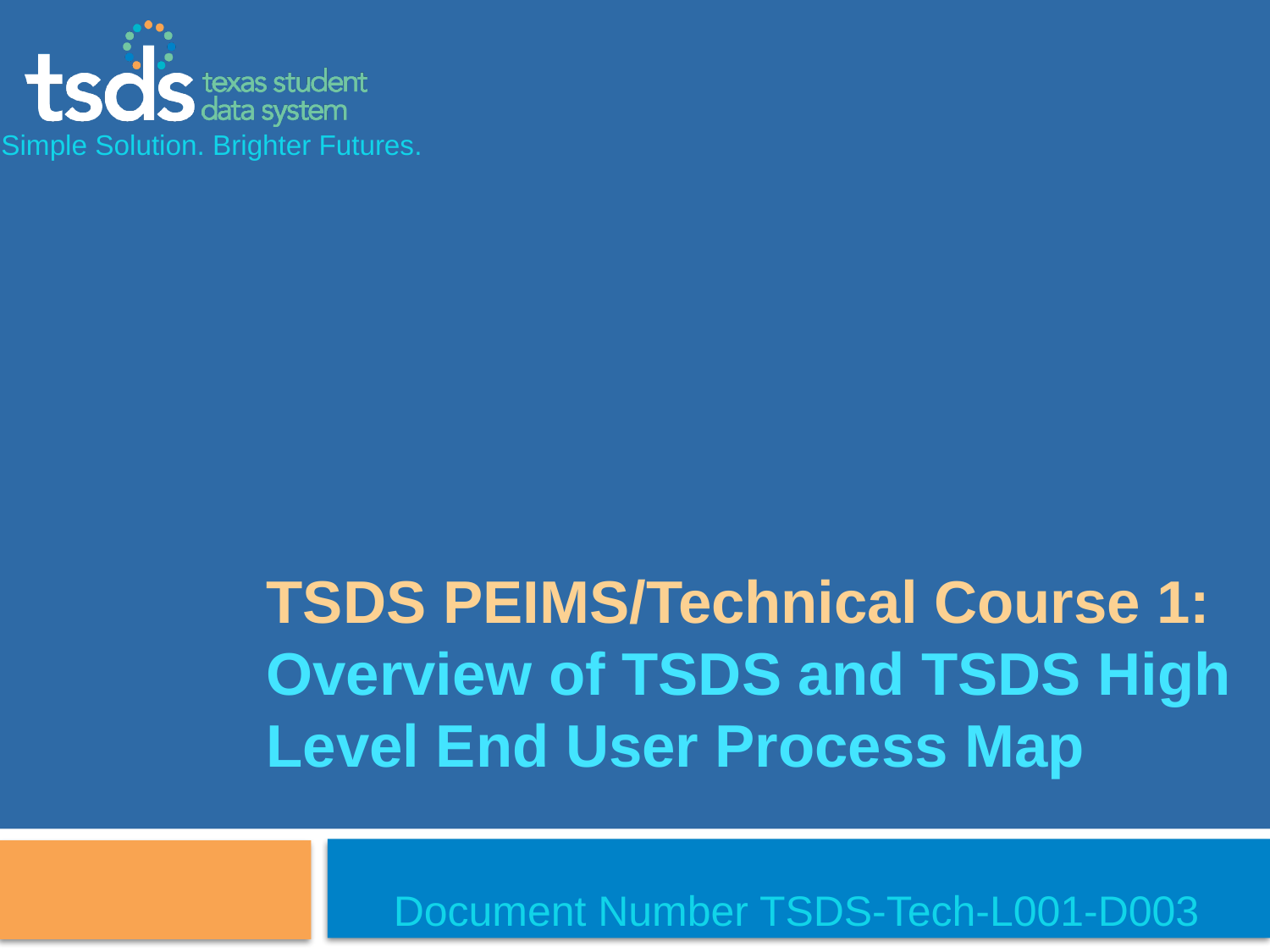

Simple Solution. Brighter Futures.
# TSDS PEIMS/Technical Course 1: Overview of TSDS and TSDS High Level End User Process Map
Document Number TSDS-Tech-L001-D003